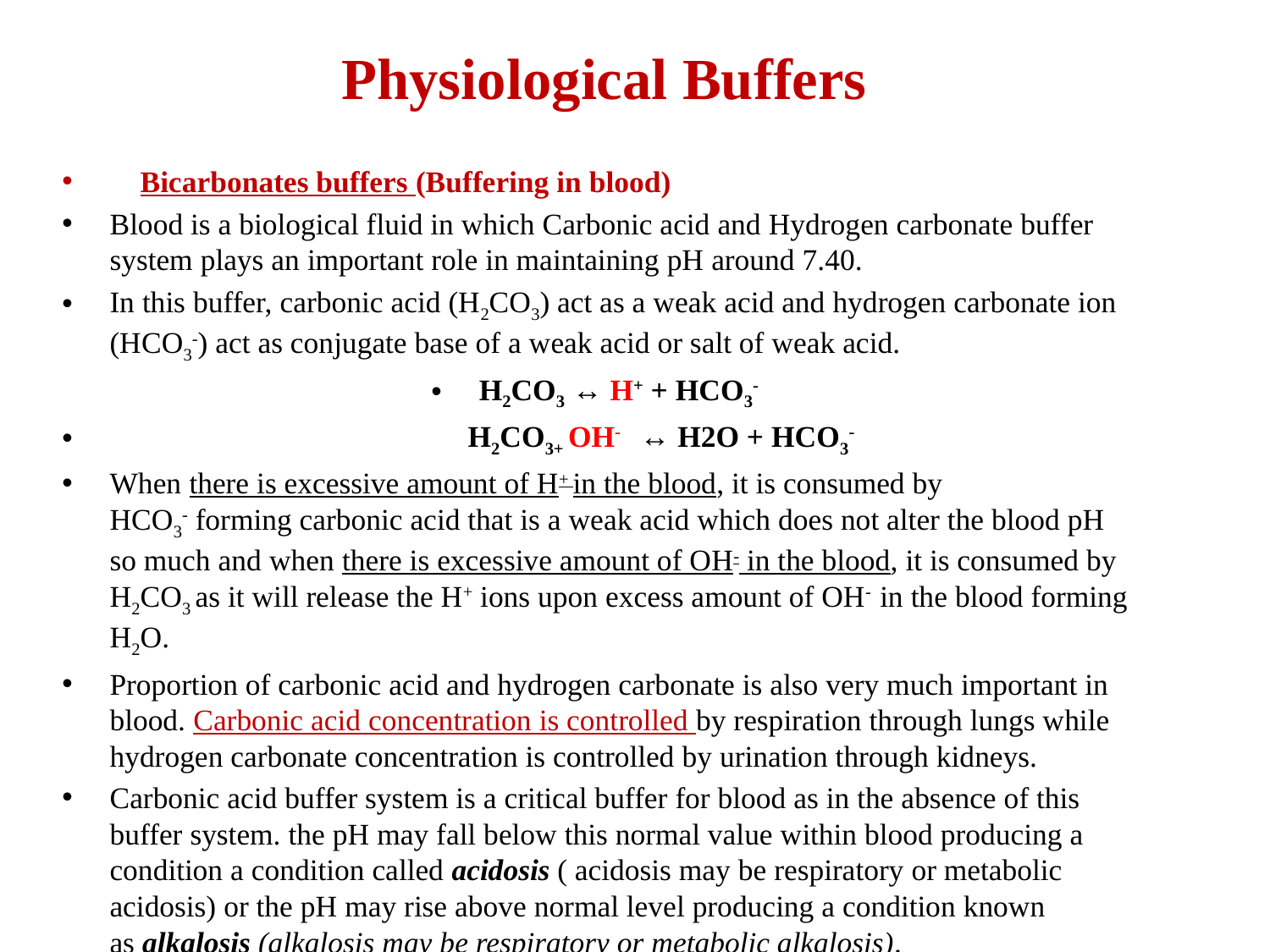

# Physiological Buffers
    Bicarbonates buffers (Buffering in blood)
Blood is a biological fluid in which Carbonic acid and Hydrogen carbonate buffer system plays an important role in maintaining pH around 7.40.
In this buffer, carbonic acid (H2CO3) act as a weak acid and hydrogen carbonate ion (HCO3-) act as conjugate base of a weak acid or salt of weak acid.
H2CO3 ↔ H+ + HCO3-
                                               H2CO3+ OH-   ↔ H2O + HCO3-
When there is excessive amount of H+ in the blood, it is consumed by HCO3- forming carbonic acid that is a weak acid which does not alter the blood pH so much and when there is excessive amount of OH- in the blood, it is consumed by H2CO3 as it will release the H+ ions upon excess amount of OH-  in the blood forming H2O.
Proportion of carbonic acid and hydrogen carbonate is also very much important in blood. Carbonic acid concentration is controlled by respiration through lungs while hydrogen carbonate concentration is controlled by urination through kidneys.
Carbonic acid buffer system is a critical buffer for blood as in the absence of this buffer system. the pH may fall below this normal value within blood producing a condition a condition called acidosis ( acidosis may be respiratory or metabolic acidosis) or the pH may rise above normal level producing a condition known as alkalosis (alkalosis may be respiratory or metabolic alkalosis).